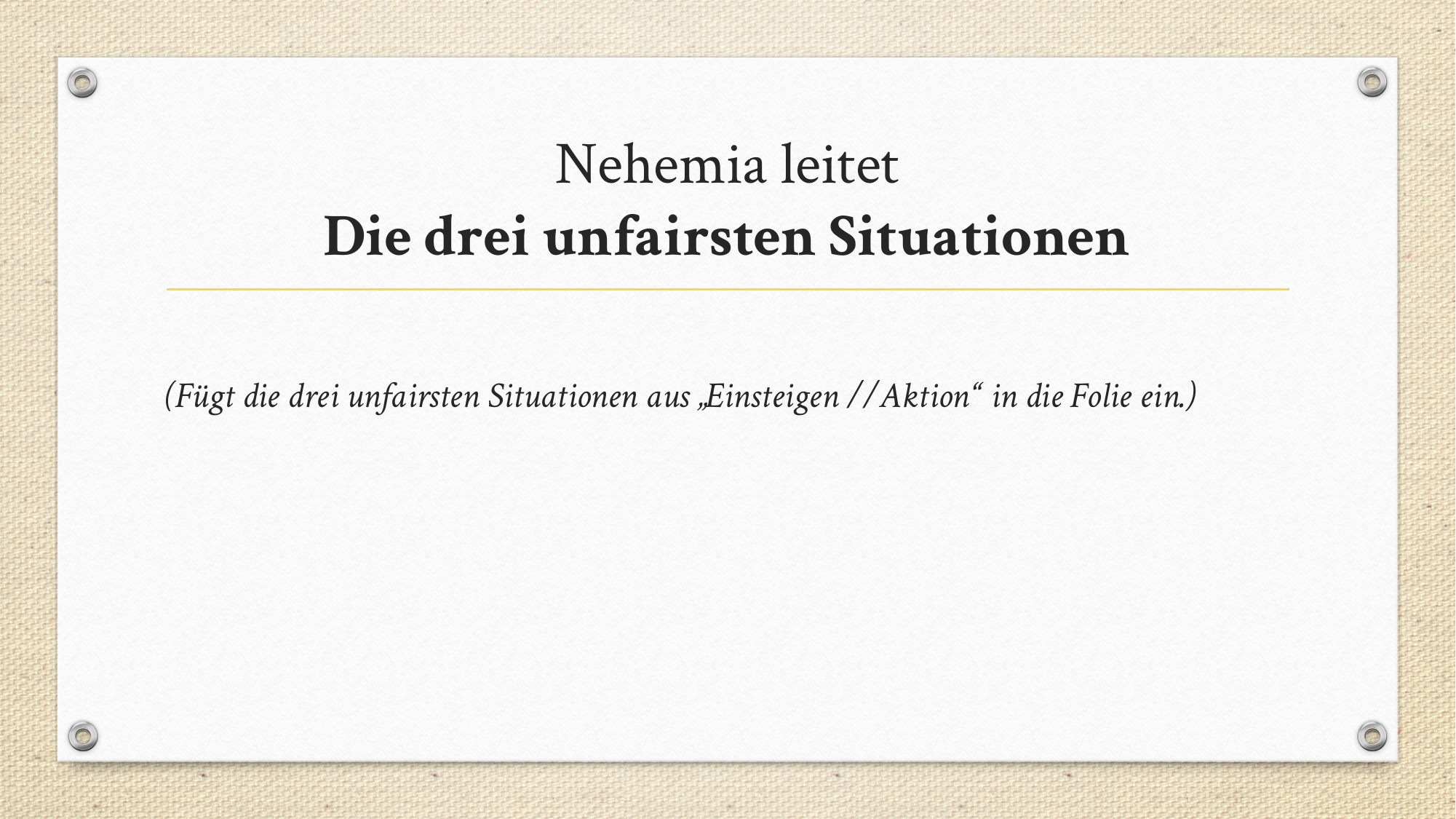

# Nehemia leitet Die drei unfairsten Situationen

(Fügt die drei unfairsten Situationen aus „Einsteigen //Aktion“ in die Folie ein.)